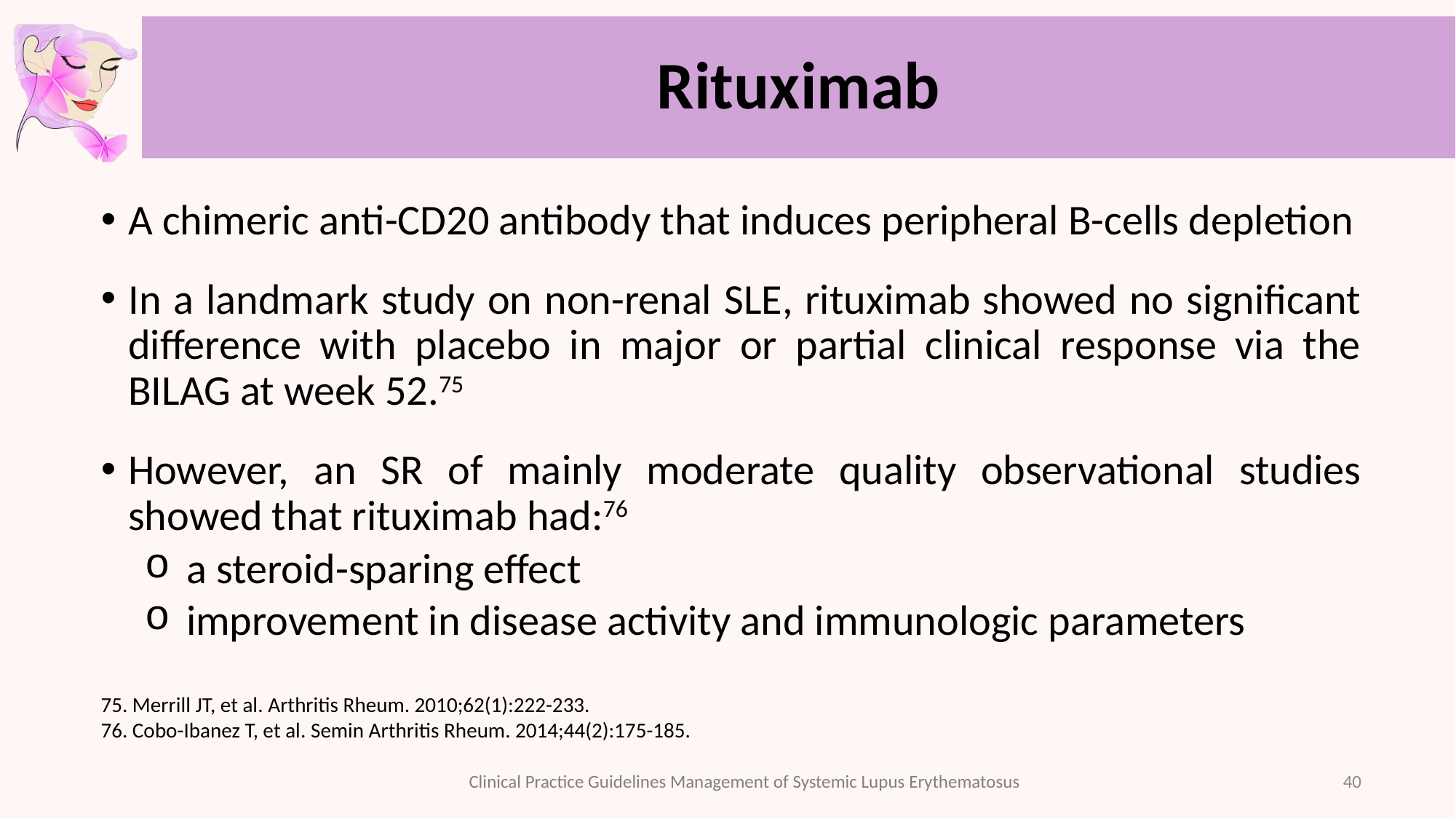

# Rituximab
A chimeric anti-CD20 antibody that induces peripheral B-cells depletion
In a landmark study on non-renal SLE, rituximab showed no significant difference with placebo in major or partial clinical response via the BILAG at week 52.75
However, an SR of mainly moderate quality observational studies showed that rituximab had:76
a steroid-sparing effect
improvement in disease activity and immunologic parameters
75. Merrill JT, et al. Arthritis Rheum. 2010;62(1):222-233.
76. Cobo-Ibanez T, et al. Semin Arthritis Rheum. 2014;44(2):175-185.
40